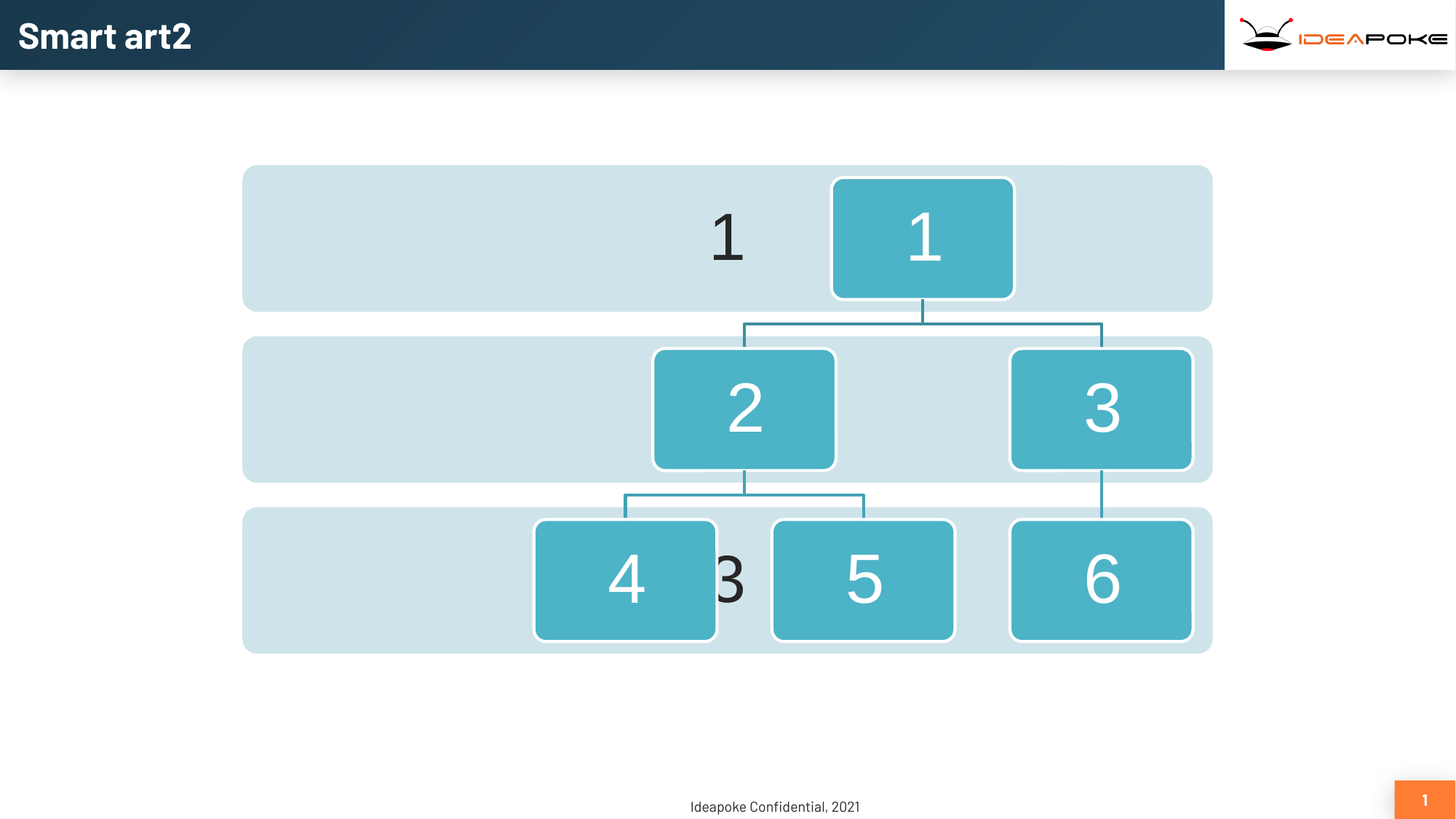

# Smart art2
3
2
1
1
2
4
5
3
6